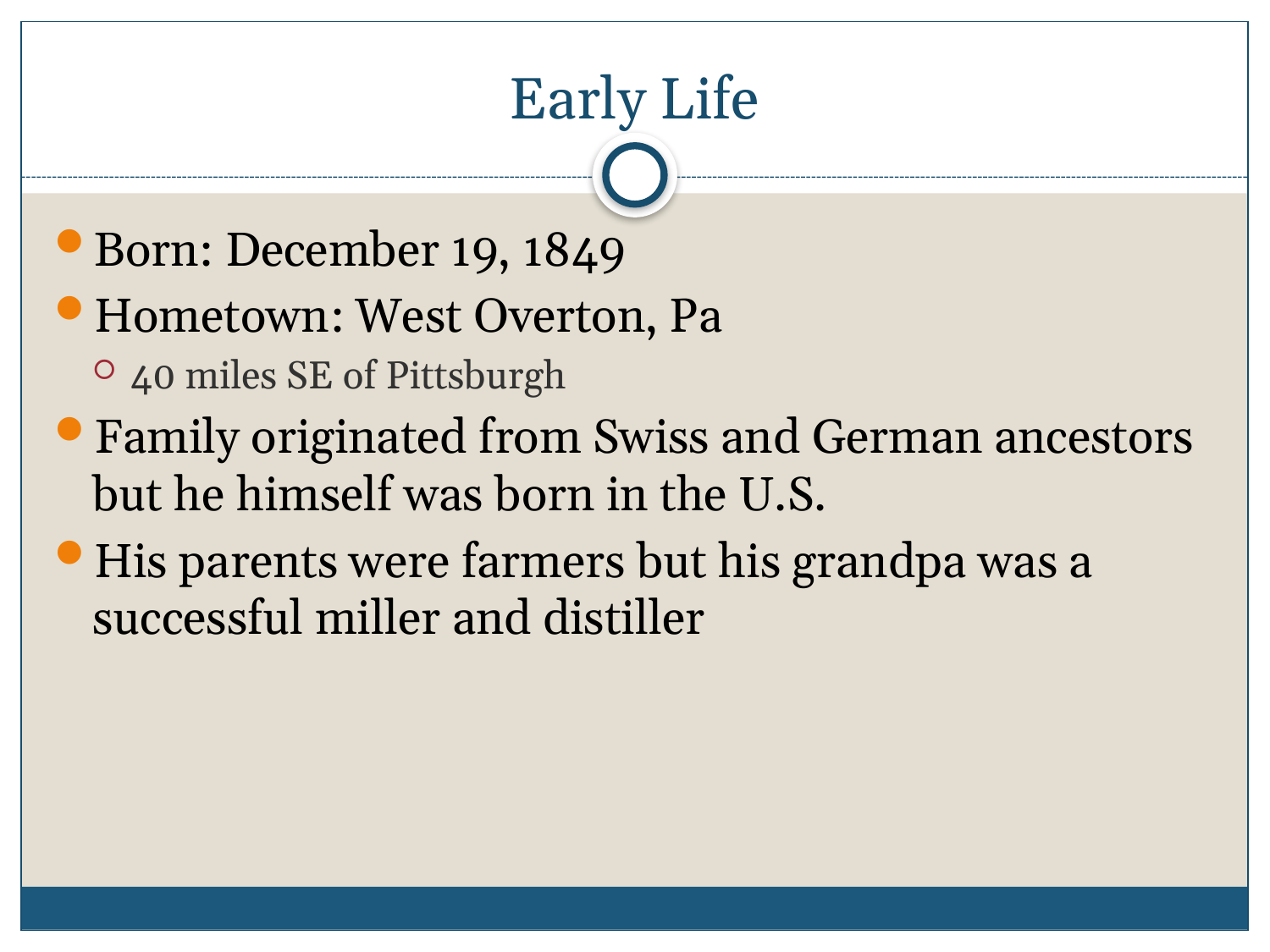

# Early Life
Born: December 19, 1849
Hometown: West Overton, Pa
40 miles SE of Pittsburgh
Family originated from Swiss and German ancestors but he himself was born in the U.S.
His parents were farmers but his grandpa was a successful miller and distiller